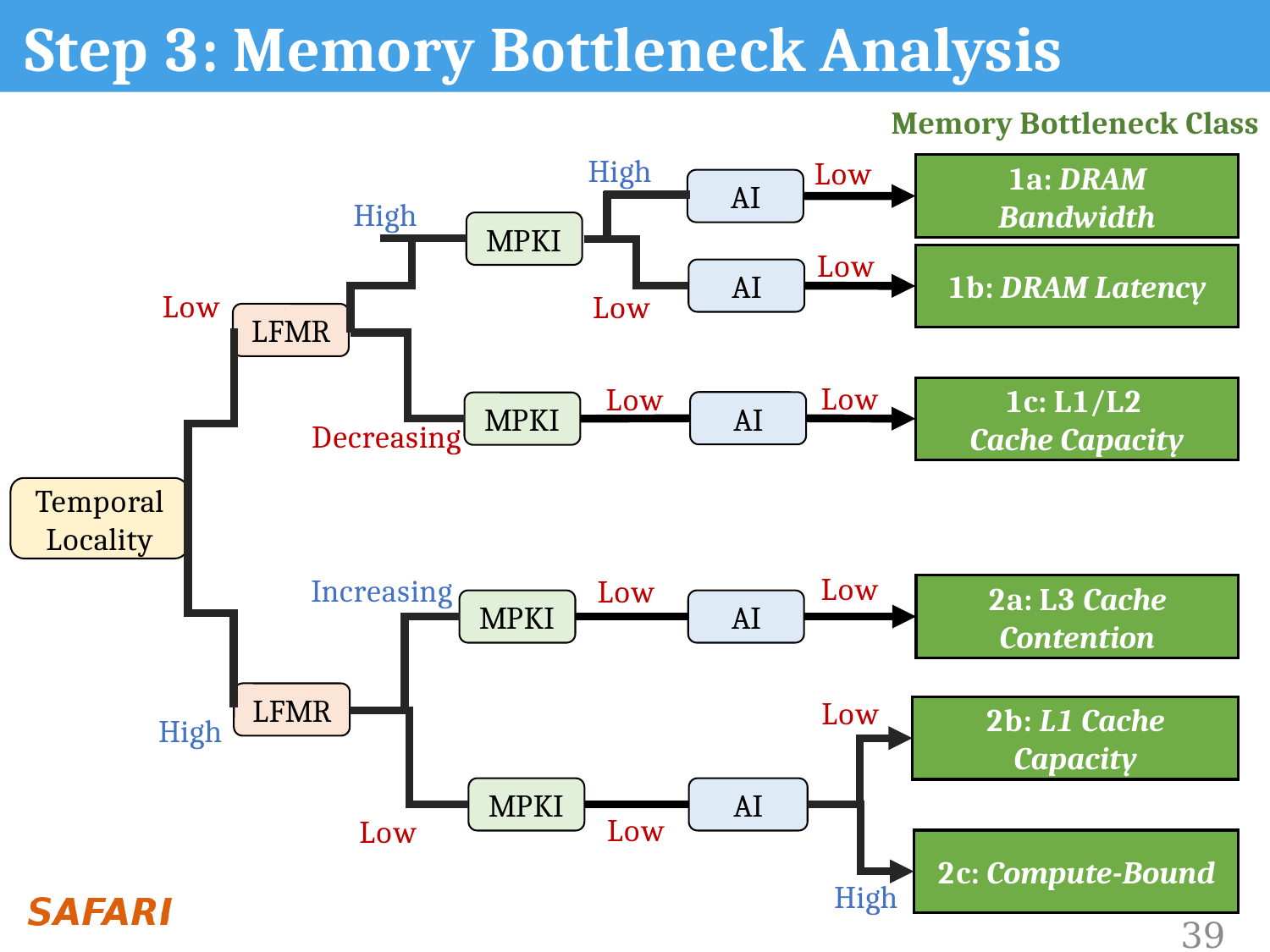

# Step 3: Memory Bottleneck Analysis
Memory Bottleneck Class
High
Low
Low
Low
Low
Low
Low
Low
Low
High
Low
Low
High
Low
High
Decreasing
Increasing
1a: DRAM Bandwidth
AI
MPKI
AI
LFMR
AI
MPKI
Temporal Locality
MPKI
AI
LFMR
MPKI
AI
1b: DRAM Latency
1c: L1/L2
Cache Capacity
2a: L3 Cache Contention
2b: L1 Cache Capacity
2c: Compute-Bound
39